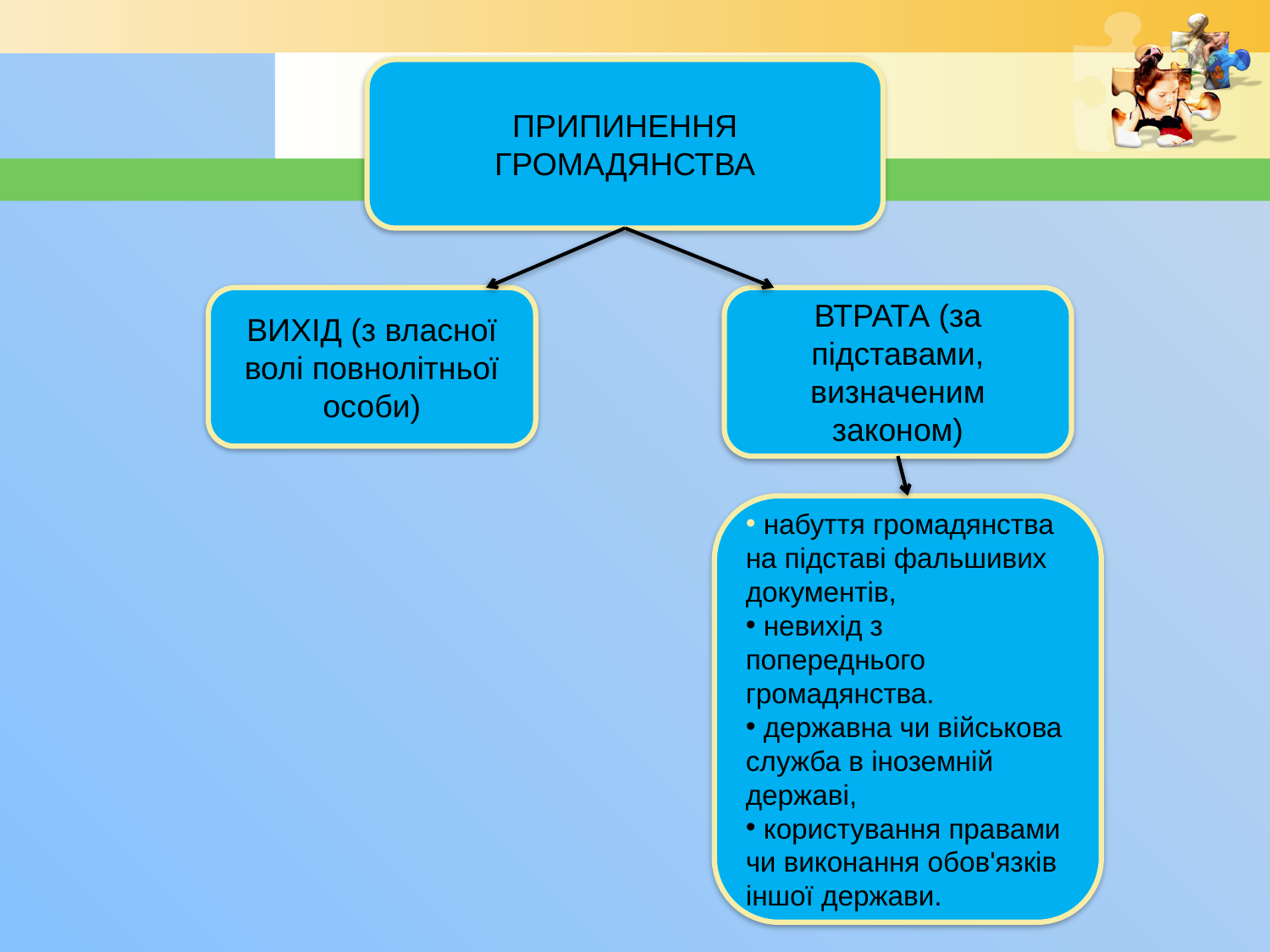

ПРИПИНЕННЯ ГРОМАДЯНСТВА
ВИХІД (з власної волі повнолітньої особи)
ВТРАТА (за підставами, визначеним законом)
 набуття громадянства на підставі фальшивих документів,
 невихід з попереднього громадянства.
 державна чи військова служба в іноземній державі,
 користування правами чи виконання обов'язків іншої держави.